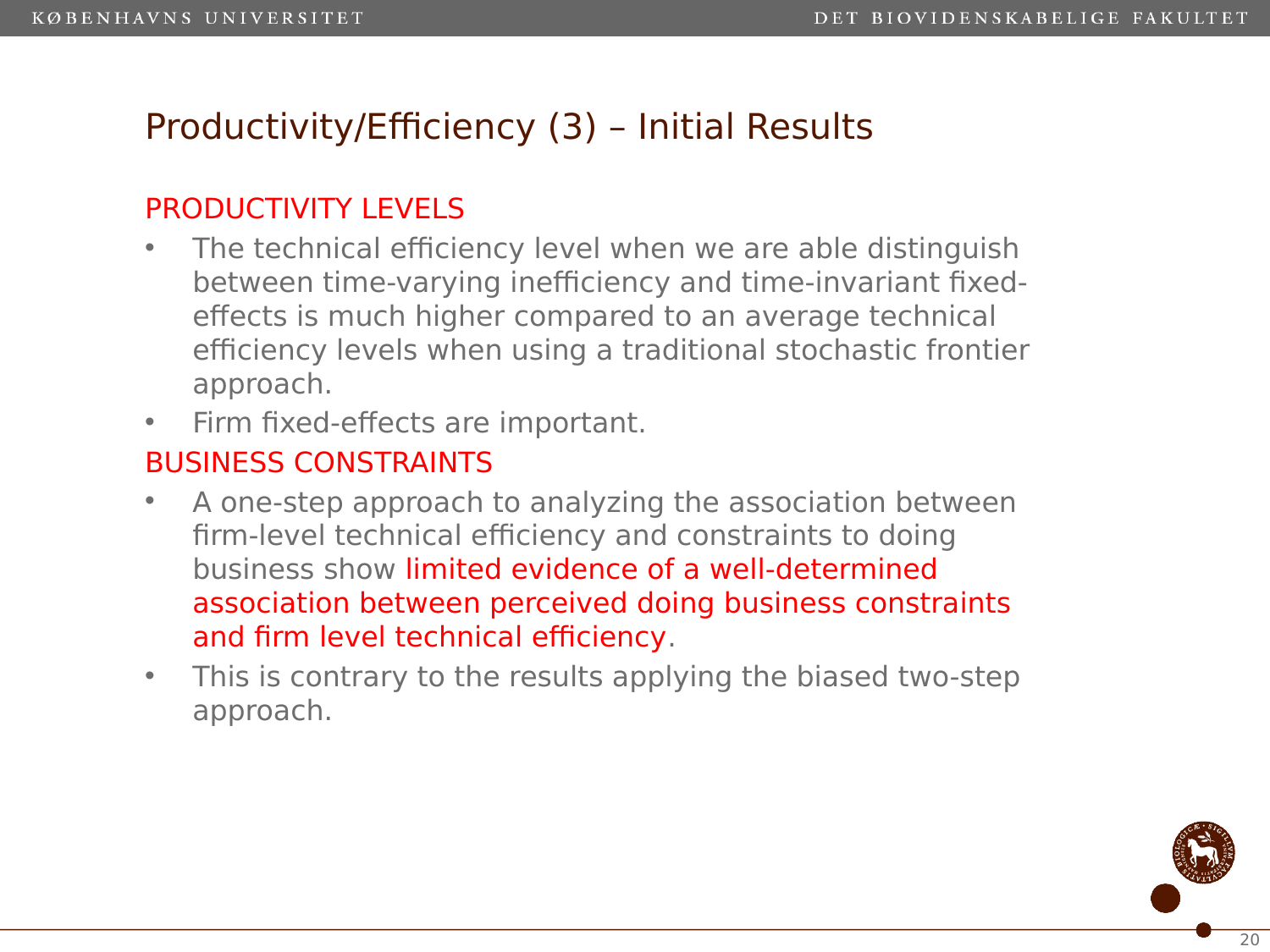

# Productivity/Efficiency (3) – Initial Results
PRODUCTIVITY LEVELS
The technical efficiency level when we are able distinguish between time‐varying inefficiency and time-invariant fixed‐effects is much higher compared to an average technical efficiency levels when using a traditional stochastic frontier approach.
Firm fixed-effects are important.
BUSINESS CONSTRAINTS
A one‐step approach to analyzing the association between firm‐level technical efficiency and constraints to doing business show limited evidence of a well-determined association between perceived doing business constraints and firm level technical efficiency.
This is contrary to the results applying the biased two-step approach.